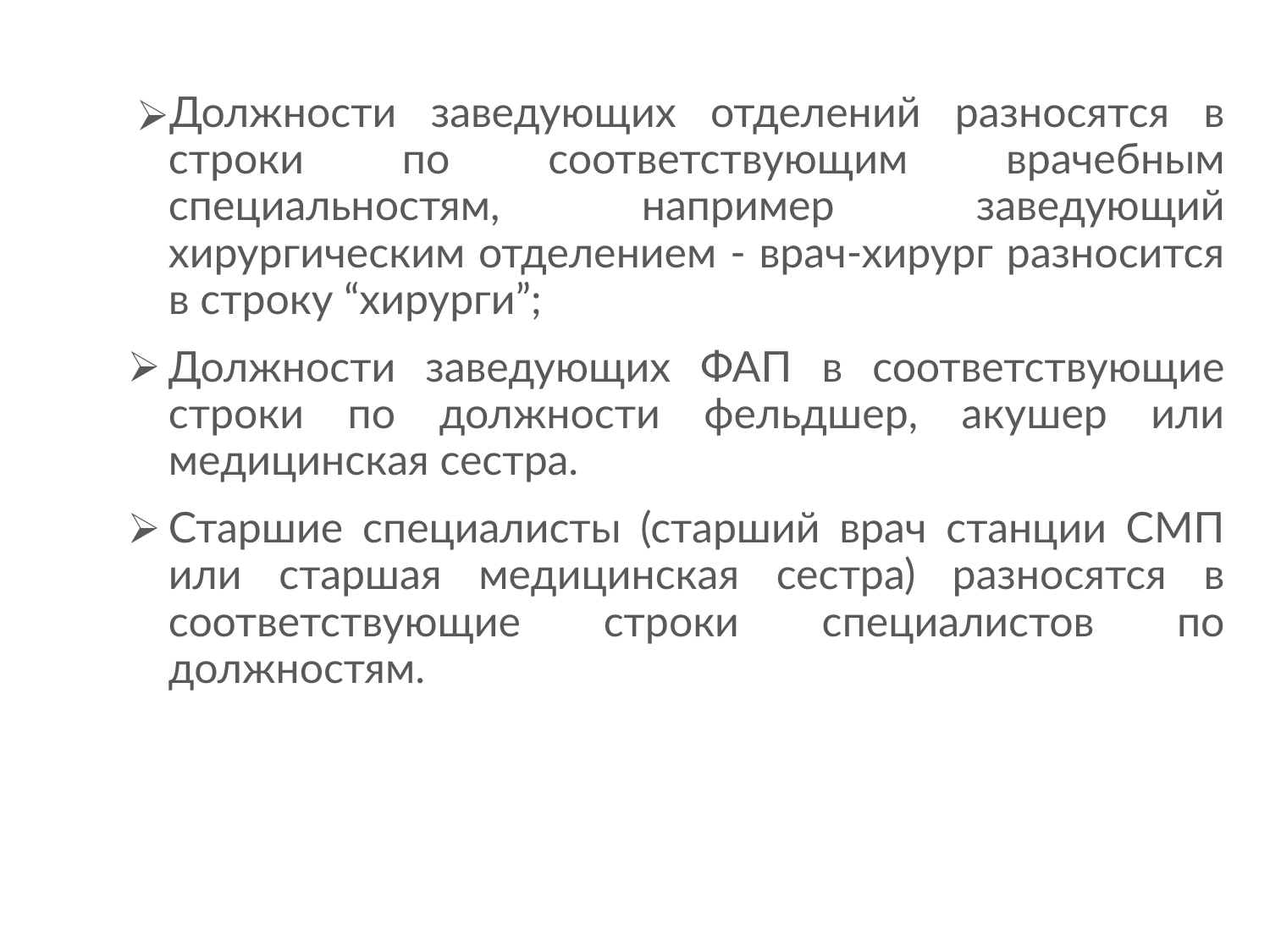

Должности заведующих отделений разносятся в строки по соответствующим врачебным специальностям, например заведующий хирургическим отделением - врач-хирург разносится в строку “хирурги”;
Должности заведующих ФАП в соответствующие строки по должности фельдшер, акушер или медицинская сестра.
Старшие специалисты (старший врач станции СМП или старшая медицинская сестра) разносятся в соответствующие строки специалистов по должностям.